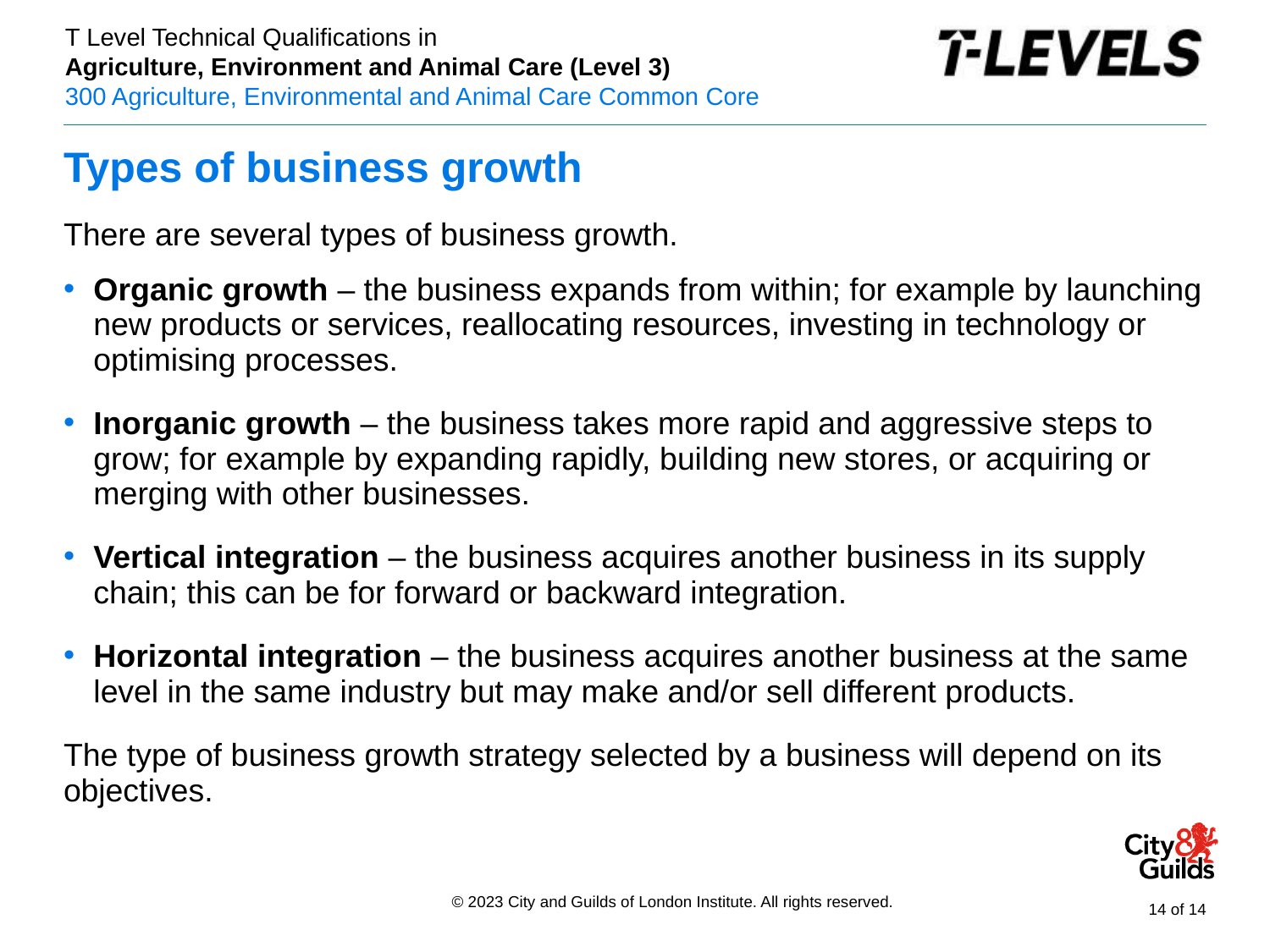

# Types of business growth
There are several types of business growth.
Organic growth – the business expands from within; for example by launching new products or services, reallocating resources, investing in technology or optimising processes.
Inorganic growth – the business takes more rapid and aggressive steps to grow; for example by expanding rapidly, building new stores, or acquiring or merging with other businesses.
Vertical integration – the business acquires another business in its supply chain; this can be for forward or backward integration.
Horizontal integration – the business acquires another business at the same level in the same industry but may make and/or sell different products.
The type of business growth strategy selected by a business will depend on its objectives.